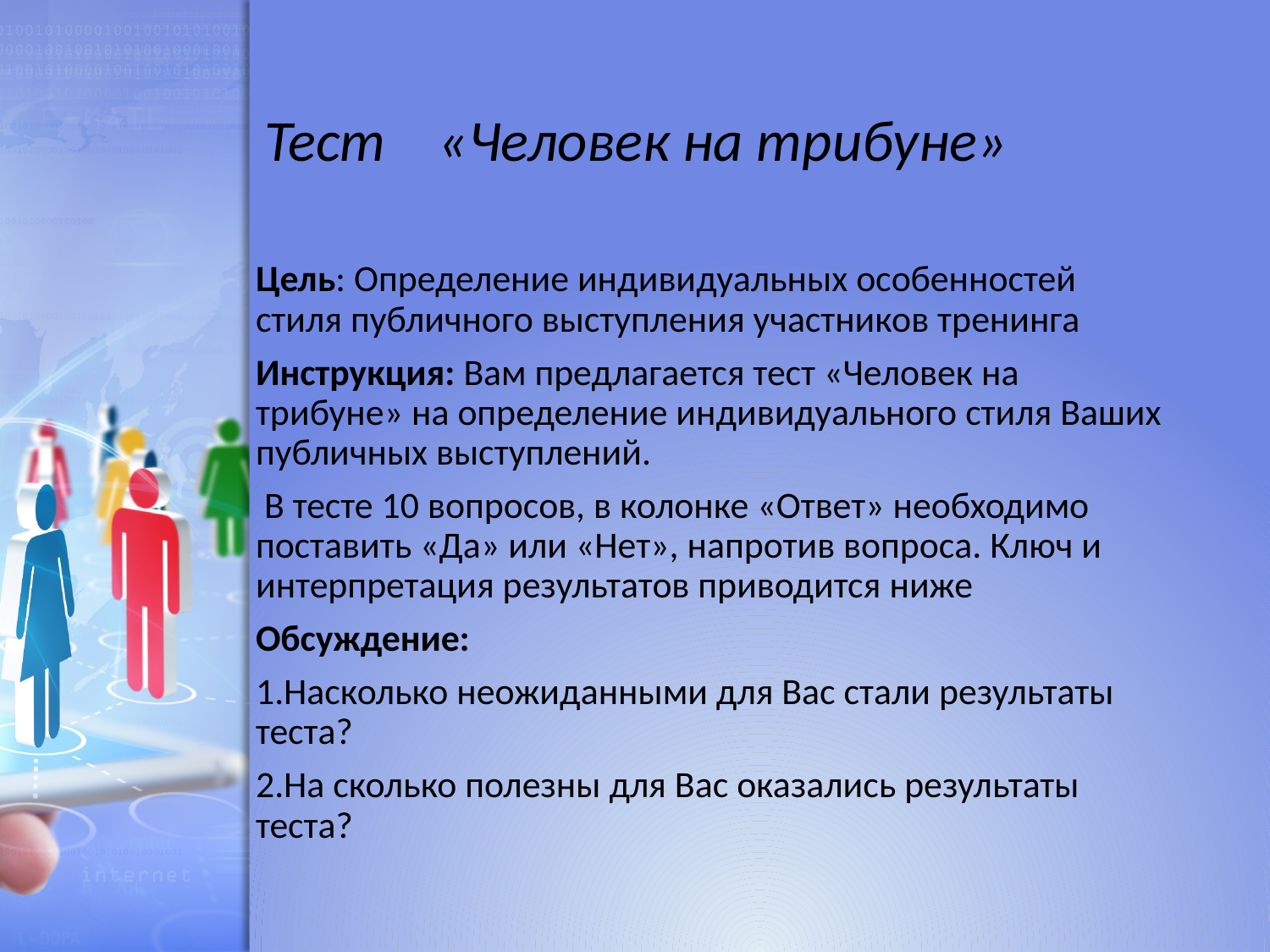

# Тест    «Человек на трибуне»
Цель: Определение индивидуальных особенностей стиля публичного выступления участников тренинга
Инструкция: Вам предлагается тест «Человек на трибуне» на определение индивидуального стиля Ваших публичных выступлений.
 В тесте 10 вопросов, в колонке «Ответ» необходимо поставить «Да» или «Нет», напротив вопроса. Ключ и интерпретация результатов приводится ниже
Обсуждение:
1.Насколько неожиданными для Вас стали результаты теста?
2.На сколько полезны для Вас оказались результаты теста?